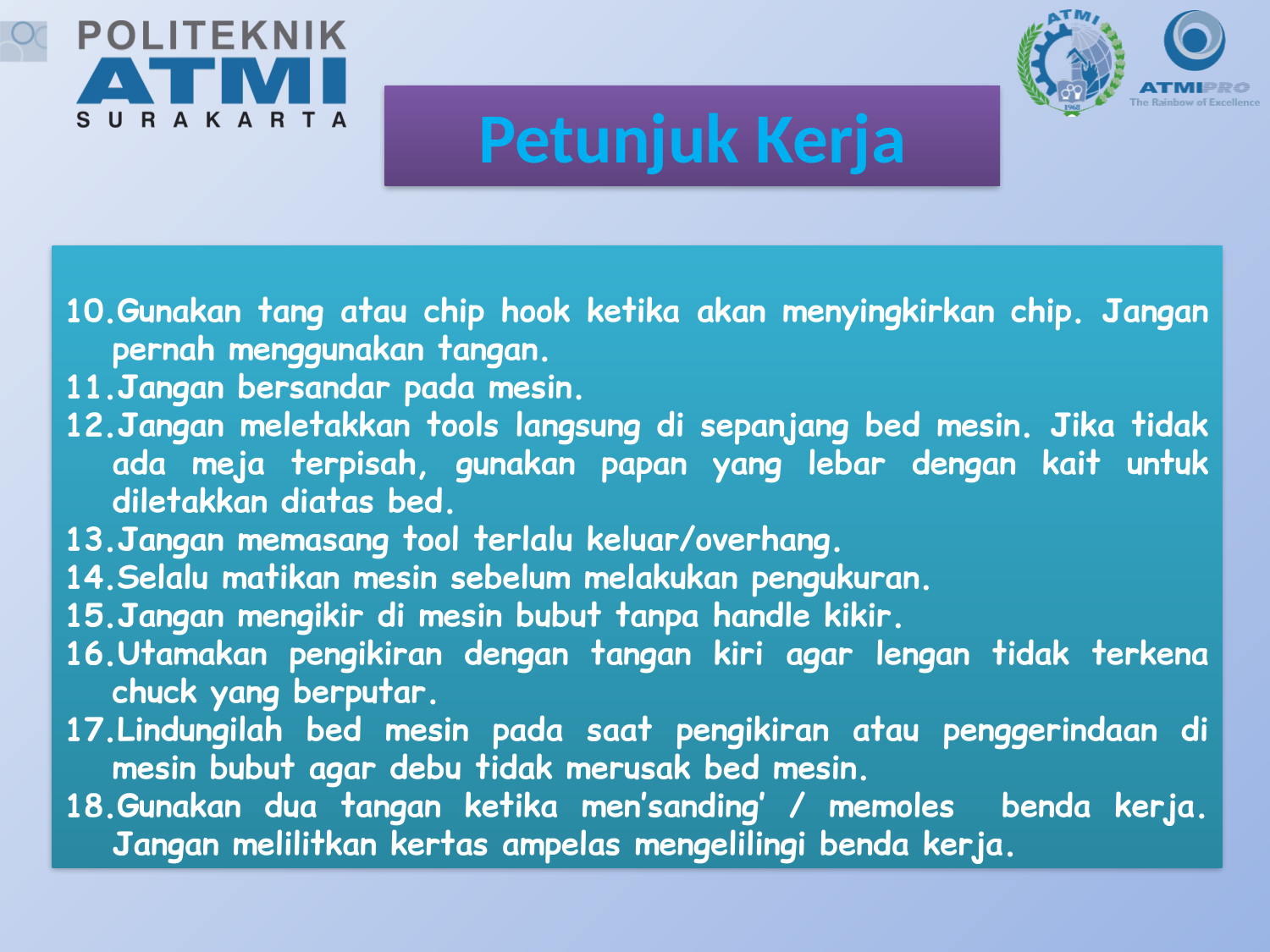

Petunjuk Kerja

Gunakan tang atau chip hook ketika akan menyingkirkan chip. Jangan pernah menggunakan tangan.
Jangan bersandar pada mesin.
Jangan meletakkan tools langsung di sepanjang bed mesin. Jika tidak ada meja terpisah, gunakan papan yang lebar dengan kait untuk diletakkan diatas bed.
Jangan memasang tool terlalu keluar/overhang.
Selalu matikan mesin sebelum melakukan pengukuran.
Jangan mengikir di mesin bubut tanpa handle kikir.
Utamakan pengikiran dengan tangan kiri agar lengan tidak terkena chuck yang berputar.
Lindungilah bed mesin pada saat pengikiran atau penggerindaan di mesin bubut agar debu tidak merusak bed mesin.
Gunakan dua tangan ketika men’sanding’ / memoles  benda kerja. Jangan melilitkan kertas ampelas mengelilingi benda kerja.